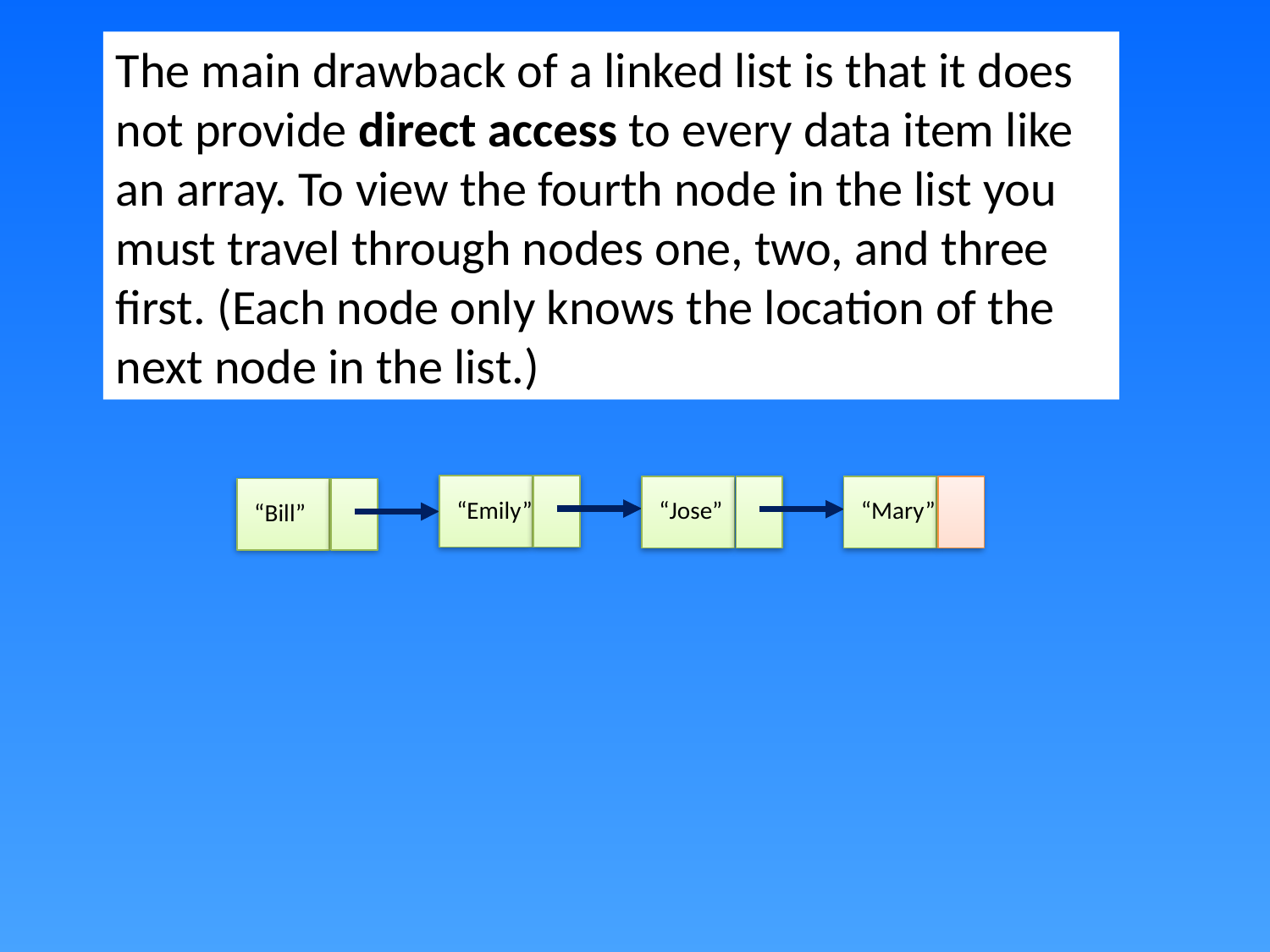

The main drawback of a linked list is that it does not provide direct access to every data item like an array. To view the fourth node in the list you must travel through nodes one, two, and three first. (Each node only knows the location of the next node in the list.)

“Emily”

“Jose”

“Mary”

“Bill”